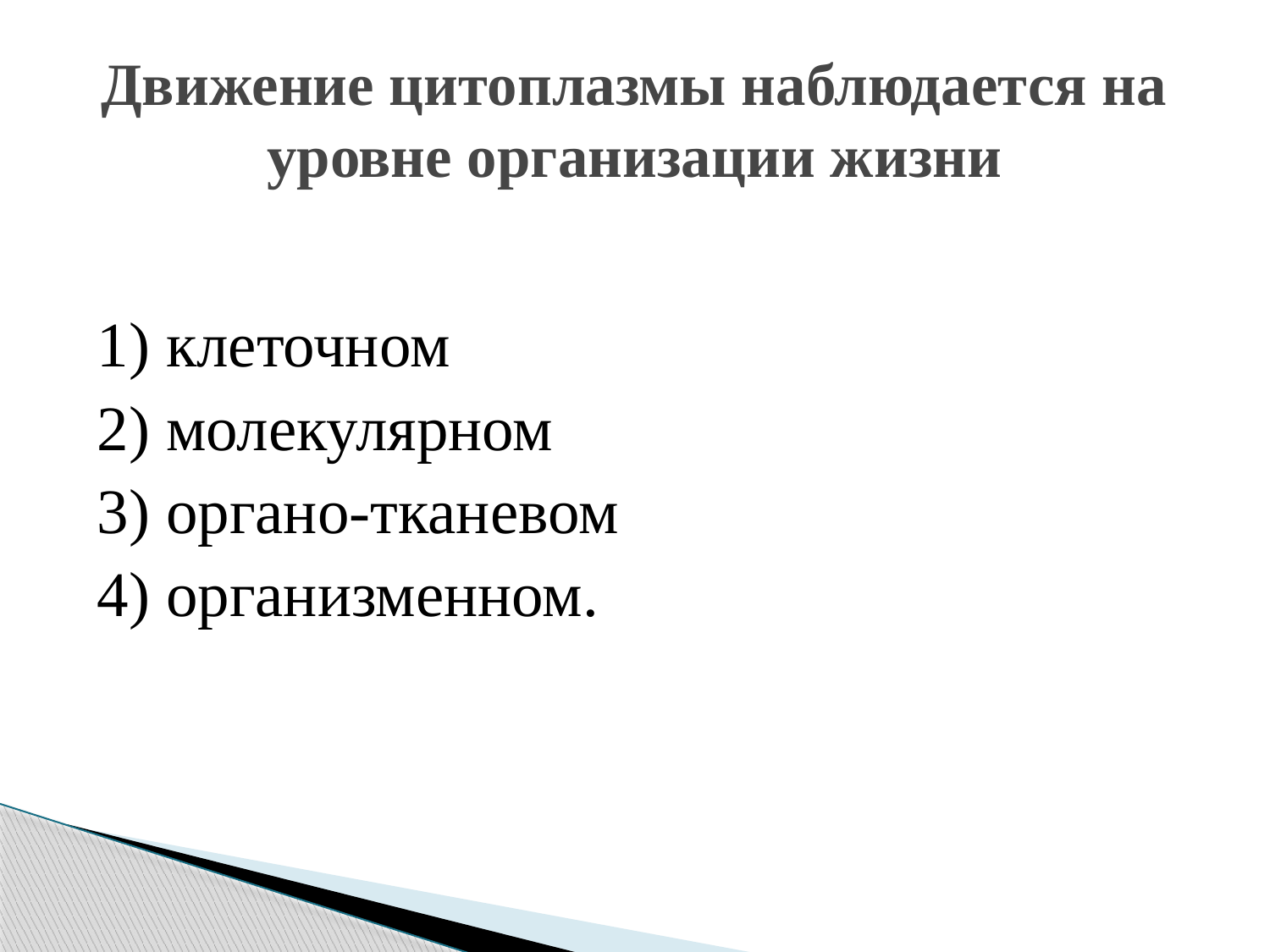

# Движение цитоплазмы наблюдается на уровне организации жизни
1) клеточном
2) молекулярном
3) органо-тканевом
4) организменном.